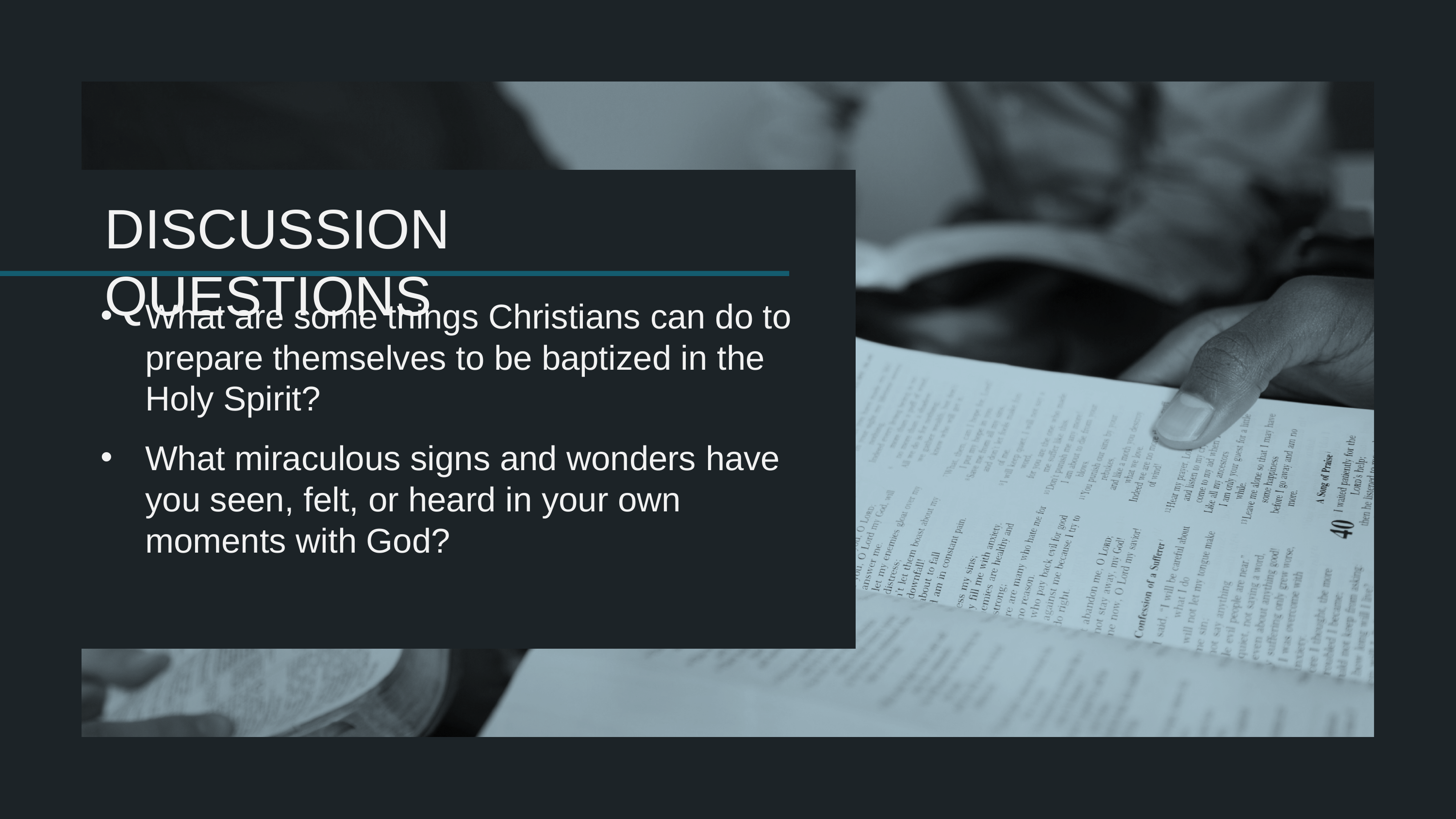

What are some things Christians can do to prepare themselves to be baptized in the Holy Spirit?
What miraculous signs and wonders have you seen, felt, or heard in your own moments with God?